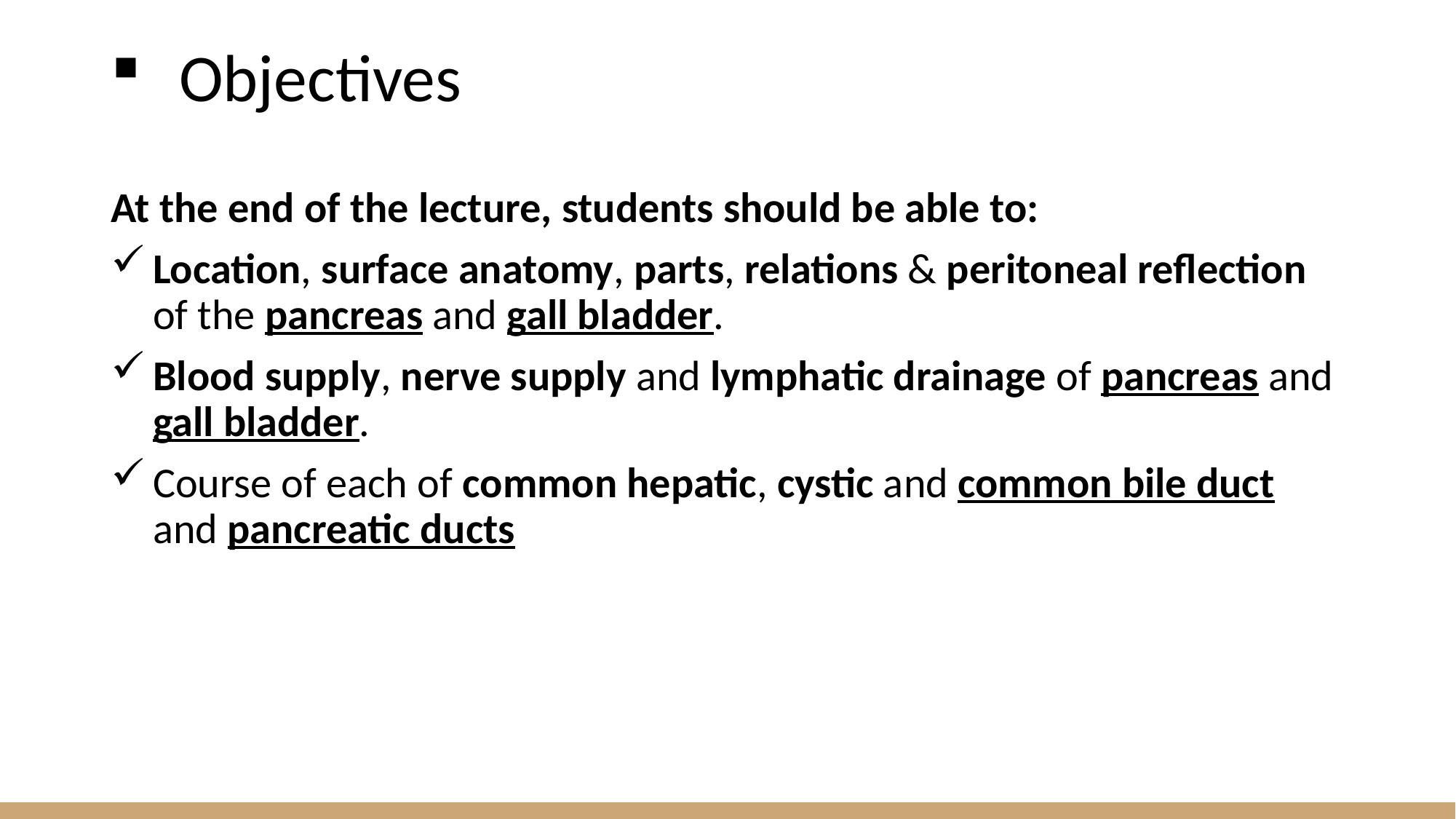

# Objectives
At the end of the lecture, students should be able to:
Location, surface anatomy, parts, relations & peritoneal reflection of the pancreas and gall bladder.
Blood supply, nerve supply and lymphatic drainage of pancreas and gall bladder.
Course of each of common hepatic, cystic and common bile duct and pancreatic ducts